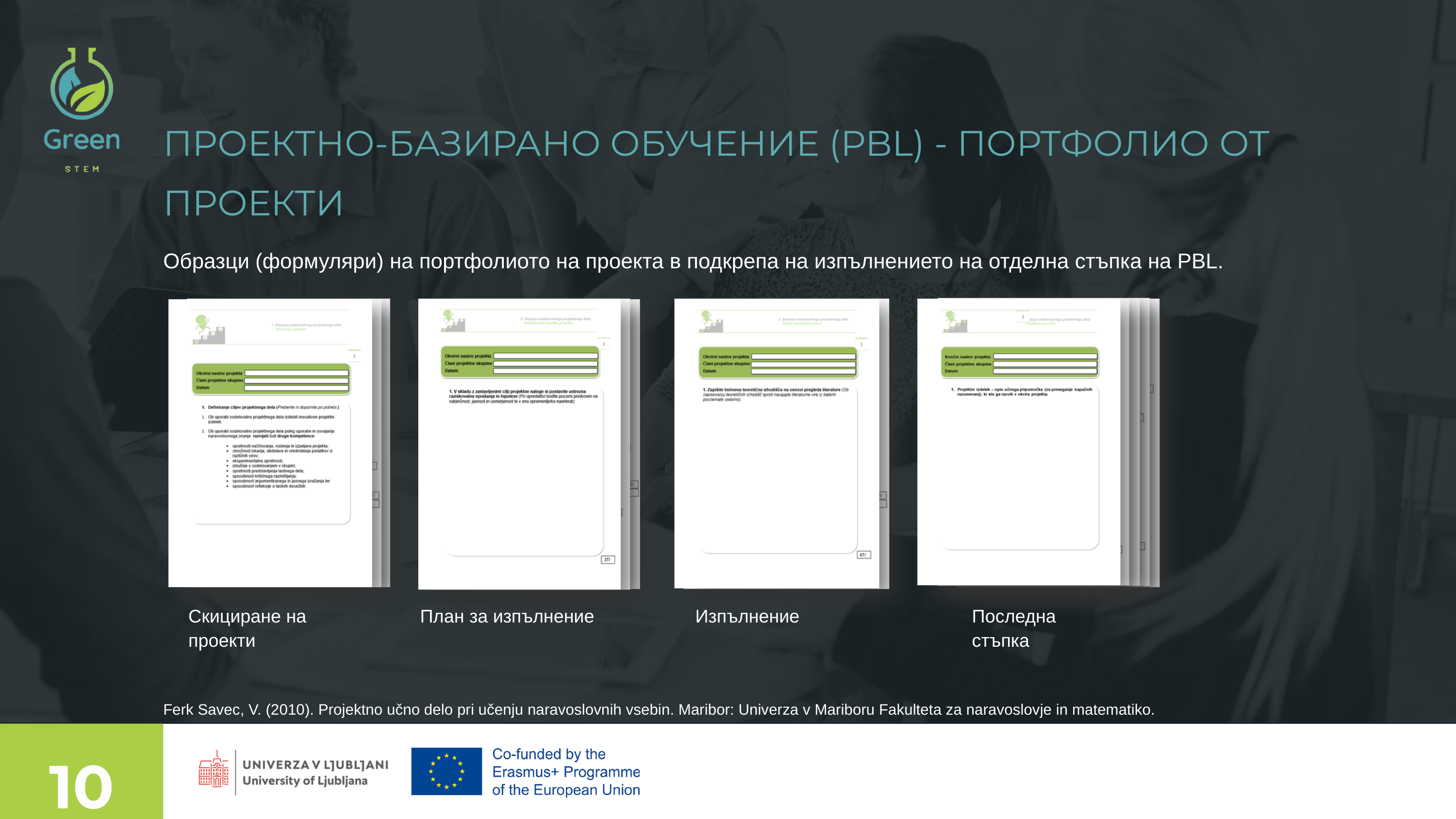

ПРОЕКТНО-БАЗИРАНО ОБУЧЕНИЕ (PBL) - ПОРТФОЛИО ОТ ПРОЕКТИ
Образци (формуляри) на портфолиото на проекта в подкрепа на изпълнението на отделна стъпка на PBL.

Скициране на проекти
План за изпълнение
Изпълнение
Последна стъпка
Ferk Savec, V. (2010). Projektno učno delo pri učenju naravoslovnih vsebin. Maribor: Univerza v Mariboru Fakulteta za naravoslovje in matematiko.

10

Presented by Rachelle Beaudry